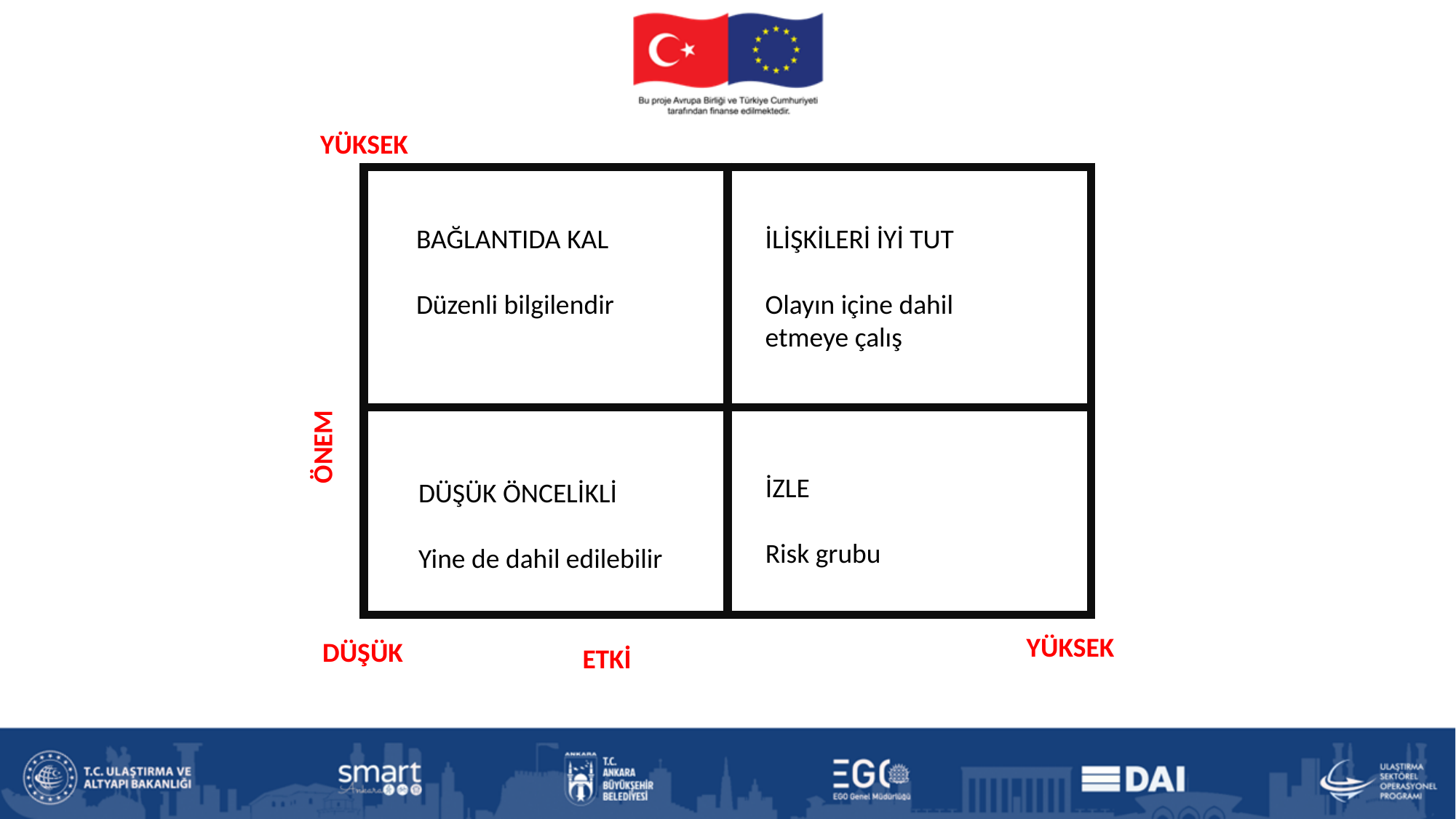

YÜKSEK
|  |  |
| --- | --- |
|  |  |
BAĞLANTIDA KAL

Düzenli bilgilendir
İLİŞKİLERİ İYİ TUT

Olayın içine dahil etmeye çalış
ÖNEM
İZLE

Risk grubu
DÜŞÜK ÖNCELİKLİ

Yine de dahil edilebilir
YÜKSEK
DÜŞÜK
ETKİ